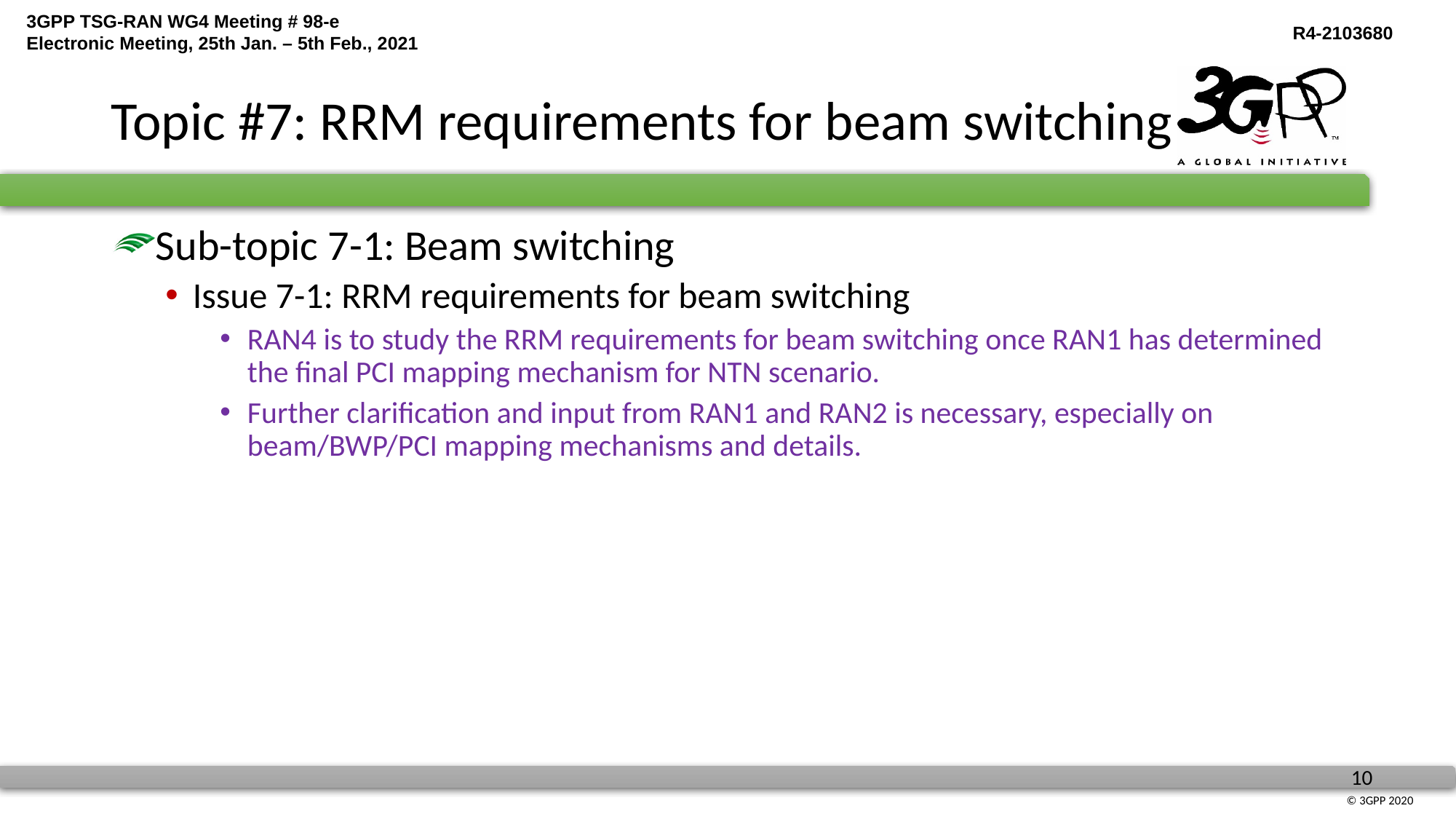

# Topic #7: RRM requirements for beam switching
Sub-topic 7-1: Beam switching
Issue 7-1: RRM requirements for beam switching
RAN4 is to study the RRM requirements for beam switching once RAN1 has determined the final PCI mapping mechanism for NTN scenario.
Further clarification and input from RAN1 and RAN2 is necessary, especially on beam/BWP/PCI mapping mechanisms and details.